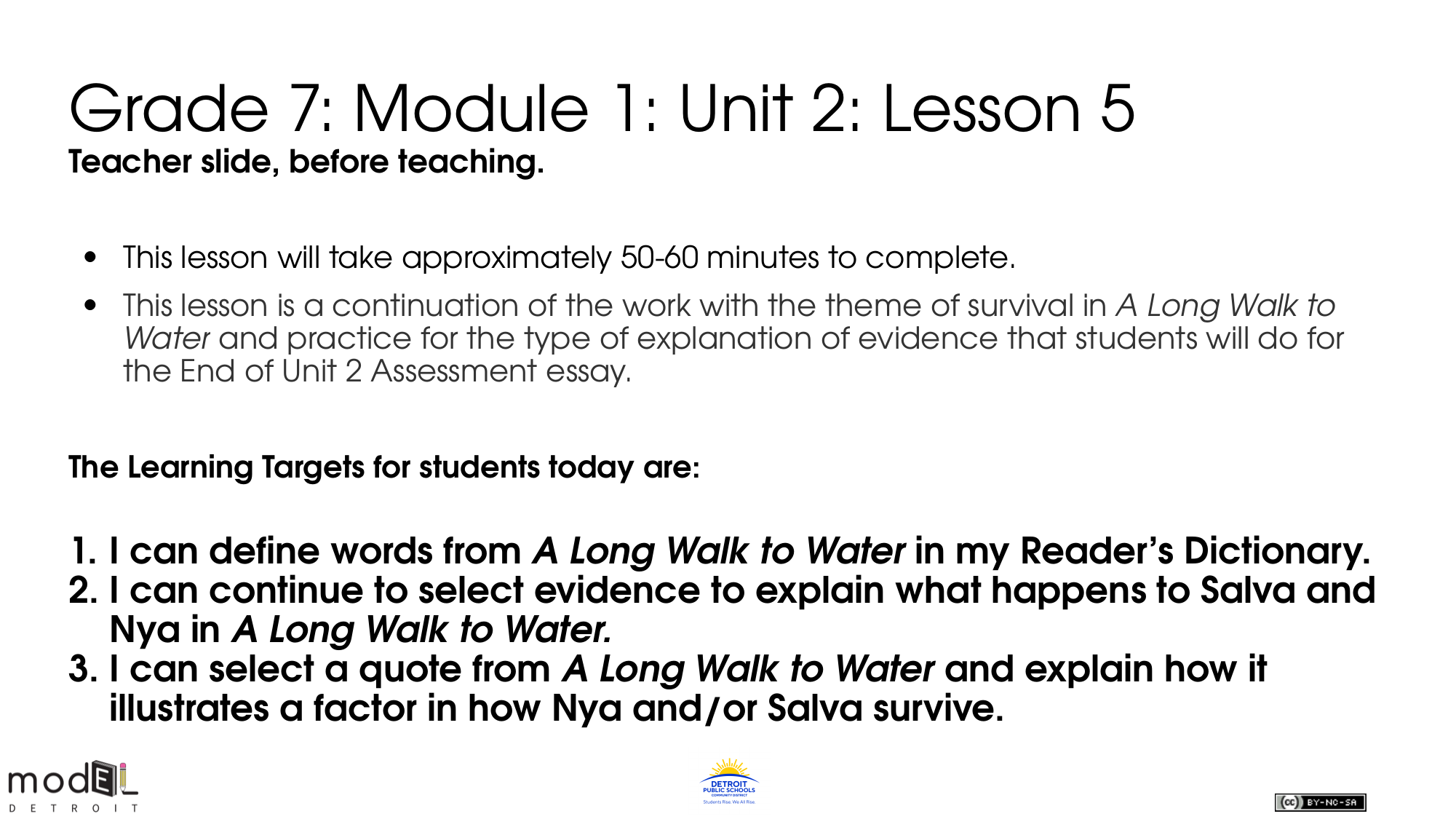

# Grade 7: Module 1: Unit 2: Lesson 5
Teacher slide, before teaching.
This lesson will take approximately 50-60 minutes to complete.
This lesson is a continuation of the work with the theme of survival in A Long Walk to Water and practice for the type of explanation of evidence that students will do for the End of Unit 2 Assessment essay.

The Learning Targets for students today are:

I can define words from A Long Walk to Water in my Reader’s Dictionary.
I can continue to select evidence to explain what happens to Salva and Nya in A Long Walk to Water.
I can select a quote from A Long Walk to Water and explain how it illustrates a factor in how Nya and/or Salva survive.